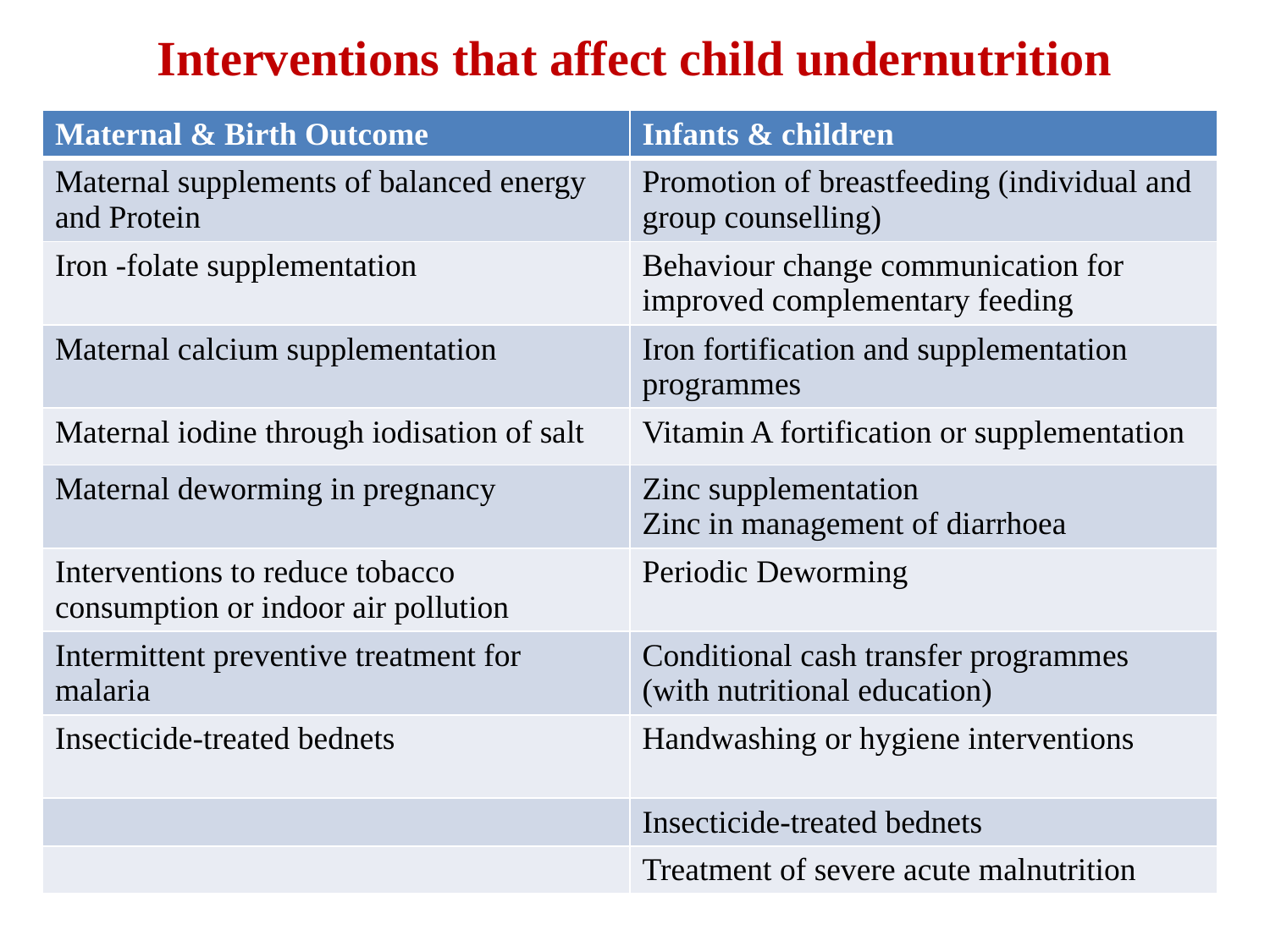

# Interventions that affect child undernutrition
| Maternal & Birth Outcome | Infants & children |
| --- | --- |
| Maternal supplements of balanced energy and Protein | Promotion of breastfeeding (individual and group counselling) |
| Iron -folate supplementation | Behaviour change communication for improved complementary feeding |
| Maternal calcium supplementation | Iron fortification and supplementation programmes |
| Maternal iodine through iodisation of salt | Vitamin A fortification or supplementation |
| Maternal deworming in pregnancy | Zinc supplementation Zinc in management of diarrhoea |
| Interventions to reduce tobacco consumption or indoor air pollution | Periodic Deworming |
| Intermittent preventive treatment for malaria | Conditional cash transfer programmes (with nutritional education) |
| Insecticide-treated bednets | Handwashing or hygiene interventions |
|  | Insecticide-treated bednets |
|  | Treatment of severe acute malnutrition |